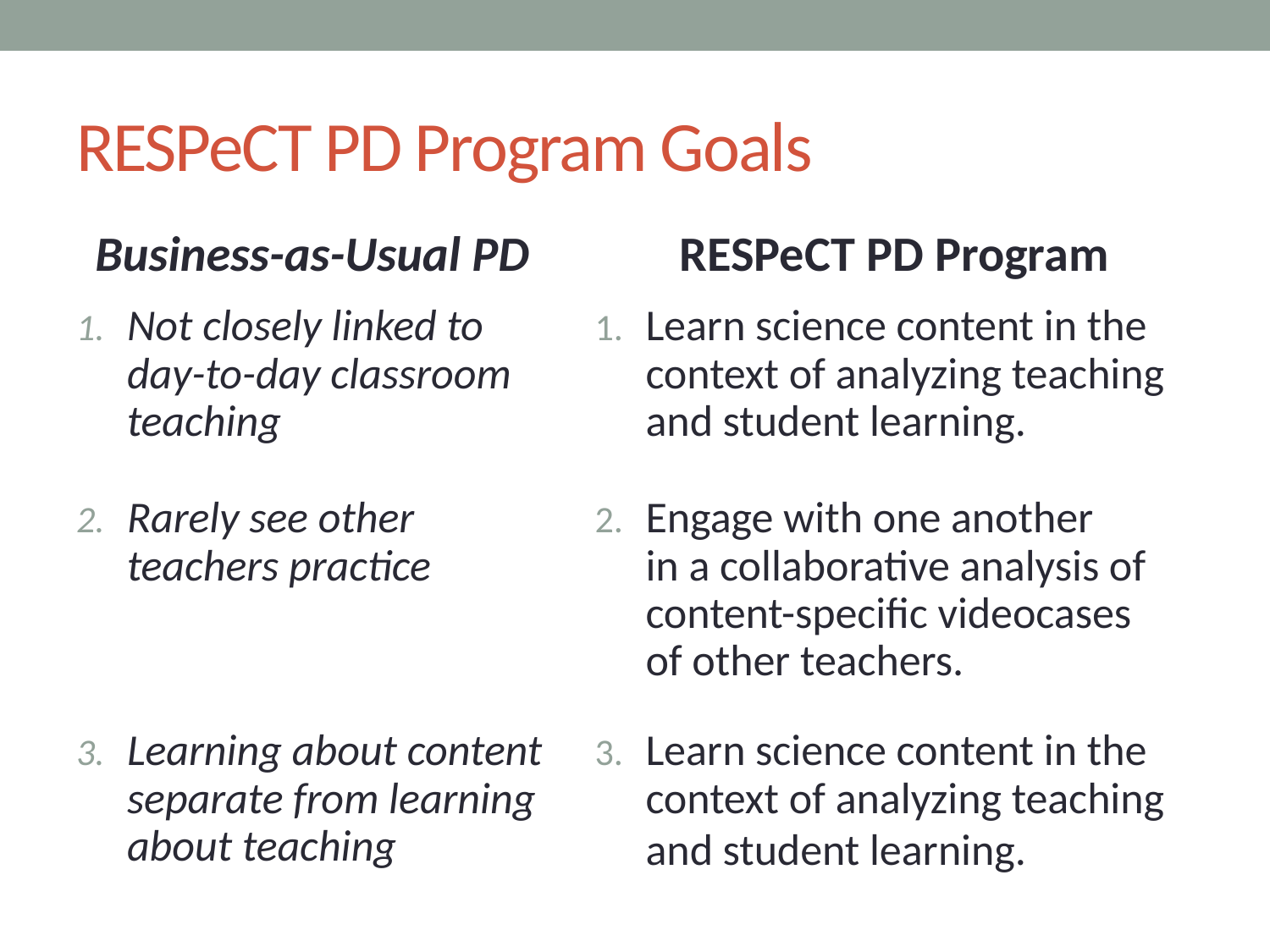

# RESPeCT PD Program Goals
Business-as-Usual PD
Not closely linked to day-to-day classroom teaching
Rarely see other teachers practice
Learning about content separate from learning about teaching
RESPeCT PD Program
Learn science content in the context of analyzing teaching and student learning.
Engage with one another
in a collaborative analysis of content-specific videocases
of other teachers.
Learn science content in the context of analyzing teaching and student learning.